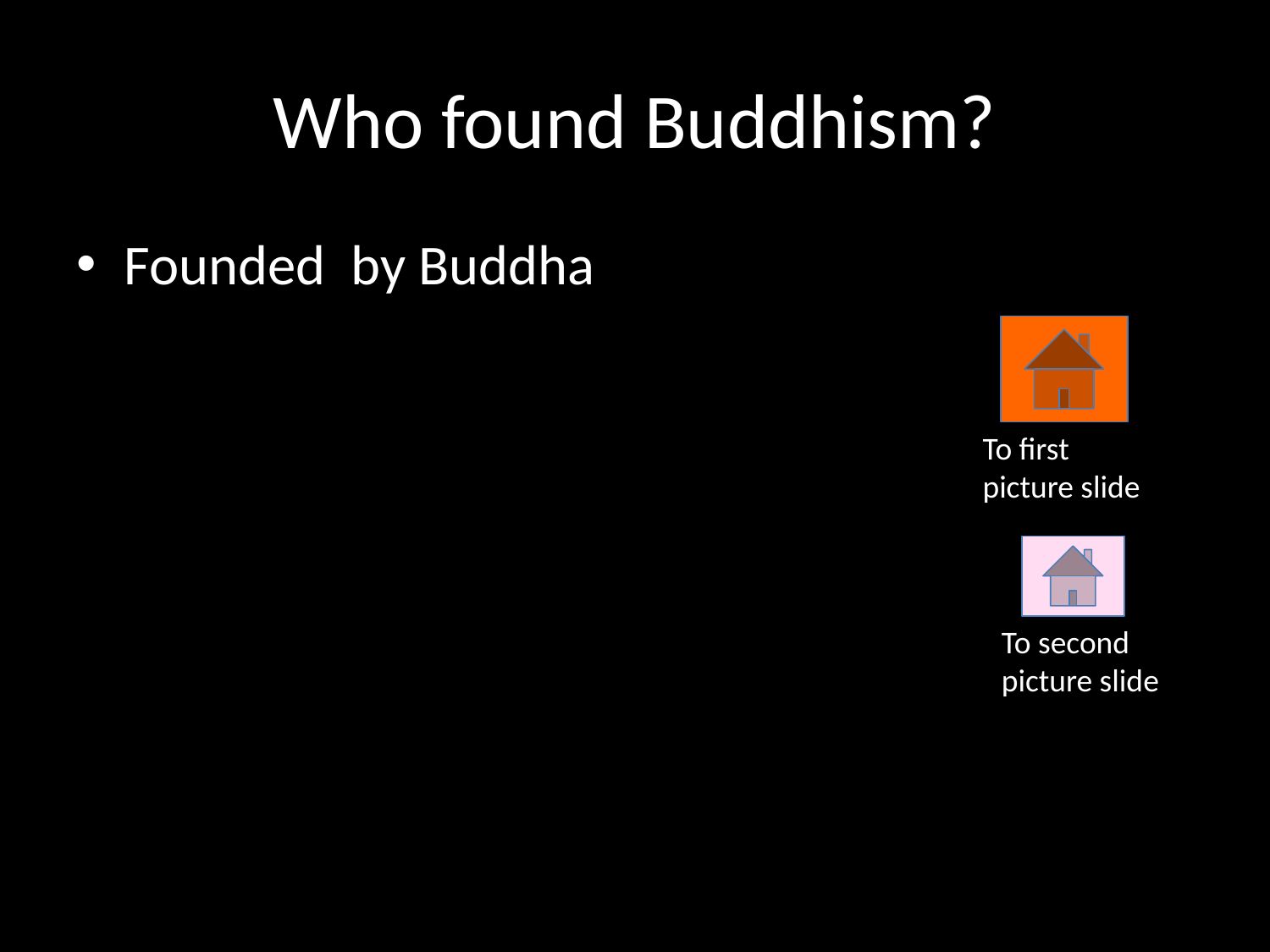

# Who found Buddhism?
Founded  by Buddha
To first picture slide

To first picture slide

To second picture slide